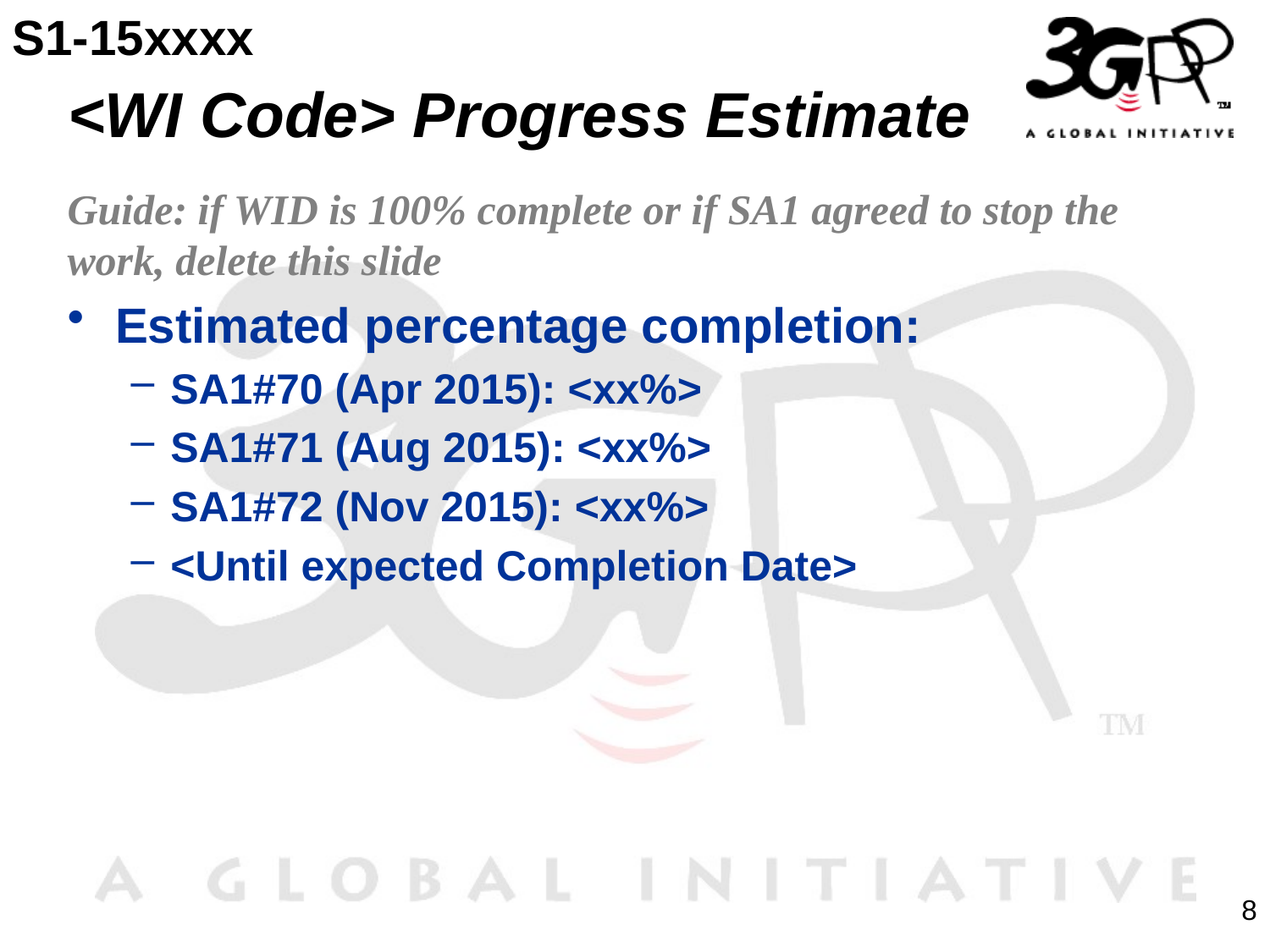

S1-15xxxx
# <WI Code> Progress Estimate
Guide: if WID is 100% complete or if SA1 agreed to stop the work, delete this slide
Estimated percentage completion:
SA1#70 (Apr 2015): <xx%>
SA1#71 (Aug 2015): <xx%>
SA1#72 (Nov 2015): <xx%>
<Until expected Completion Date>
8